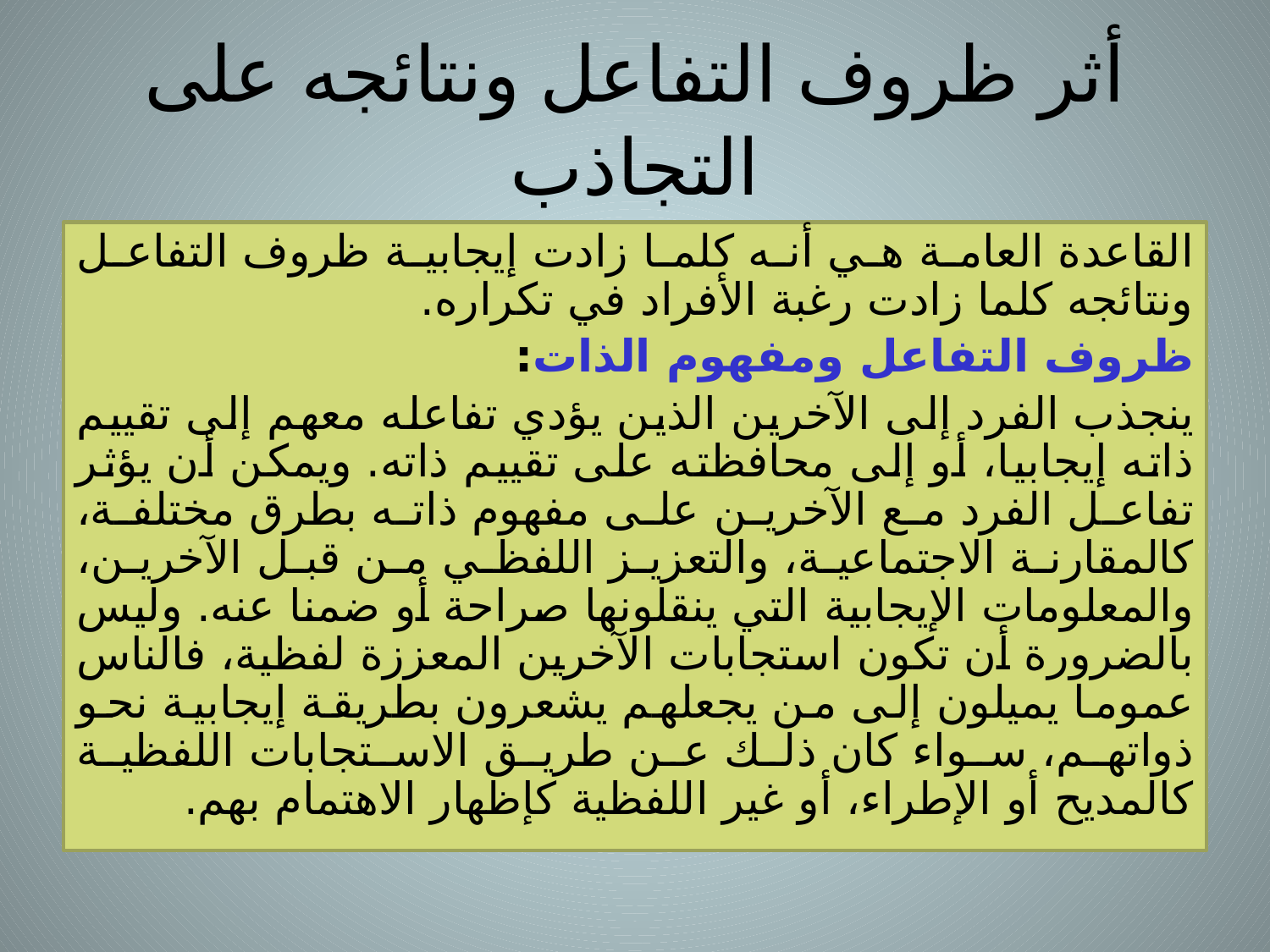

# أثر ظروف التفاعل ونتائجه على التجاذب
القاعدة العامة هي أنه كلما زادت إيجابية ظروف التفاعل ونتائجه كلما زادت رغبة الأفراد في تكراره.
ظروف التفاعل ومفهوم الذات:
ينجذب الفرد إلى الآخرين الذين يؤدي تفاعله معهم إلى تقييم ذاته إيجابيا، أو إلى محافظته على تقييم ذاته. ويمكن أن يؤثر تفاعل الفرد مع الآخرين على مفهوم ذاته بطرق مختلفة، كالمقارنة الاجتماعية، والتعزيز اللفظي من قبل الآخرين، والمعلومات الإيجابية التي ينقلونها صراحة أو ضمنا عنه. وليس بالضرورة أن تكون استجابات الآخرين المعززة لفظية، فالناس عموما يميلون إلى من يجعلهم يشعرون بطريقة إيجابية نحو ذواتهم، سواء كان ذلك عن طريق الاستجابات اللفظية كالمديح أو الإطراء، أو غير اللفظية كإظهار الاهتمام بهم.